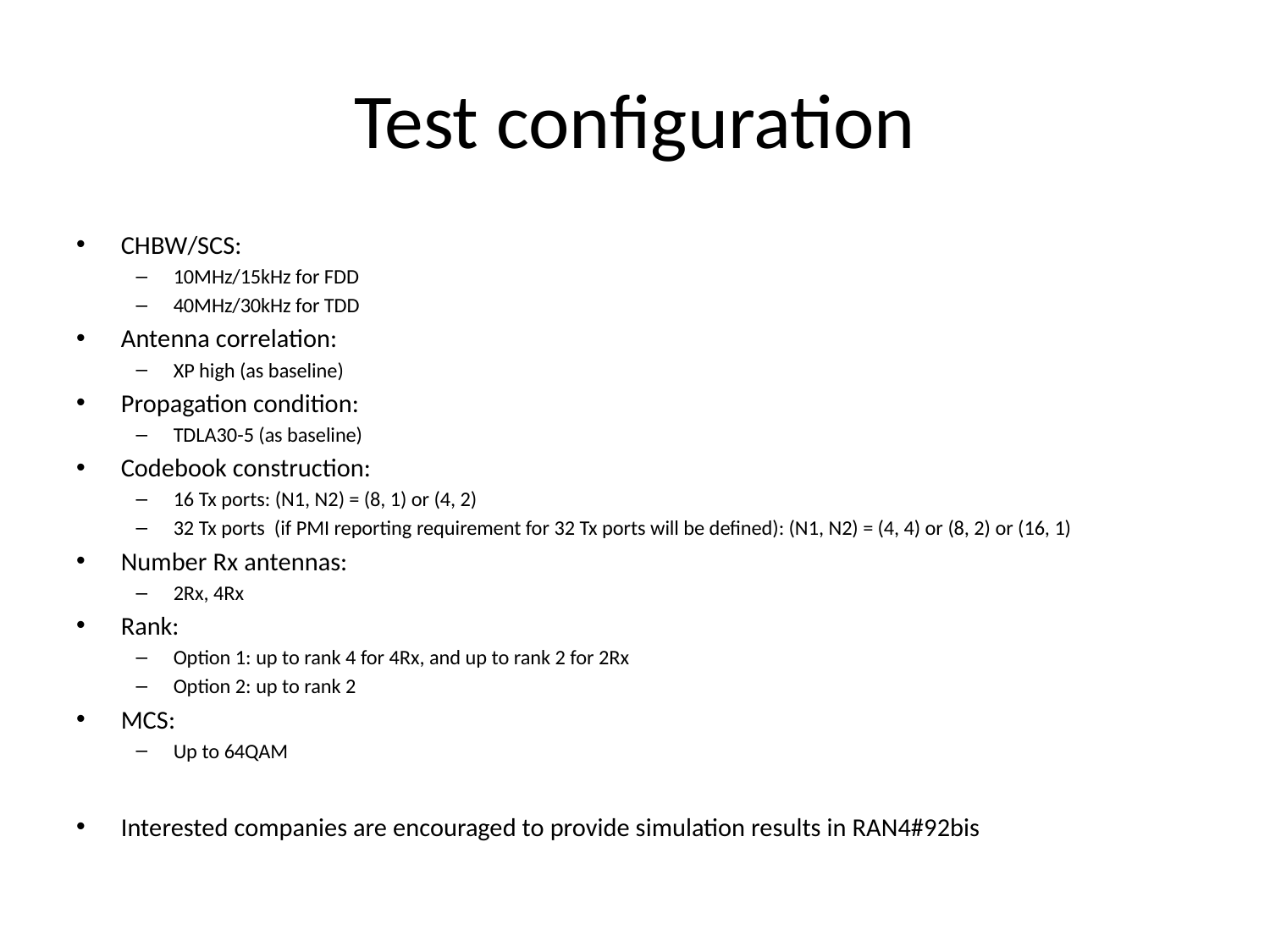

# Test configuration
CHBW/SCS:
10MHz/15kHz for FDD
40MHz/30kHz for TDD
Antenna correlation:
XP high (as baseline)
Propagation condition:
TDLA30-5 (as baseline)
Codebook construction:
16 Tx ports: (N1, N2) = (8, 1) or (4, 2)
32 Tx ports  (if PMI reporting requirement for 32 Tx ports will be defined): (N1, N2) = (4, 4) or (8, 2) or (16, 1)
Number Rx antennas:
2Rx, 4Rx
Rank:
Option 1: up to rank 4 for 4Rx, and up to rank 2 for 2Rx
Option 2: up to rank 2
MCS:
Up to 64QAM

Interested companies are encouraged to provide simulation results in RAN4#92bis